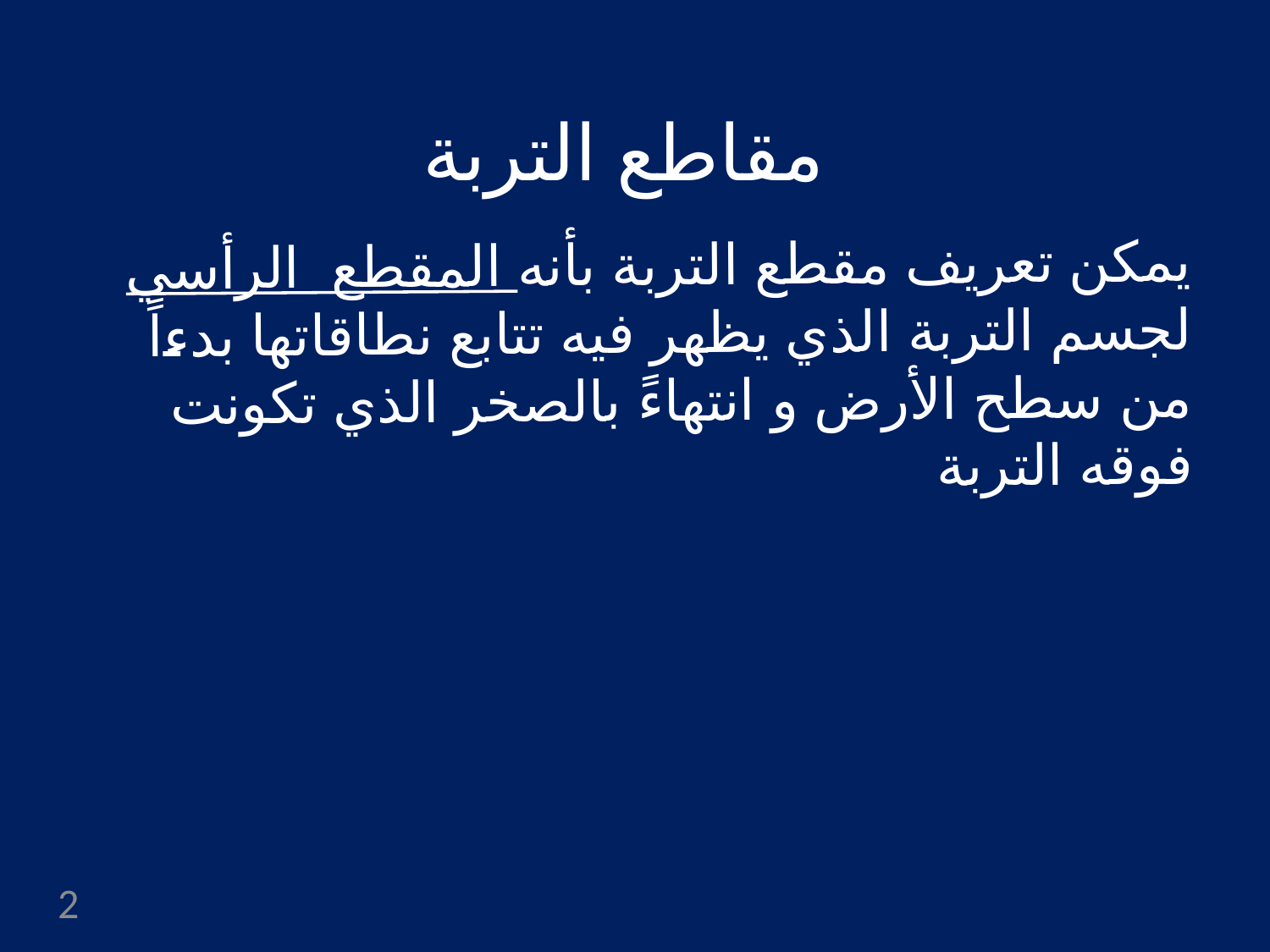

# مقاطع التربة
يمكن تعريف مقطع التربة بأنه المقطع الرأسي لجسم التربة الذي يظهر فيه تتابع نطاقاتها بدءاً من سطح الأرض و انتهاءً بالصخر الذي تكونت فوقه التربة
2